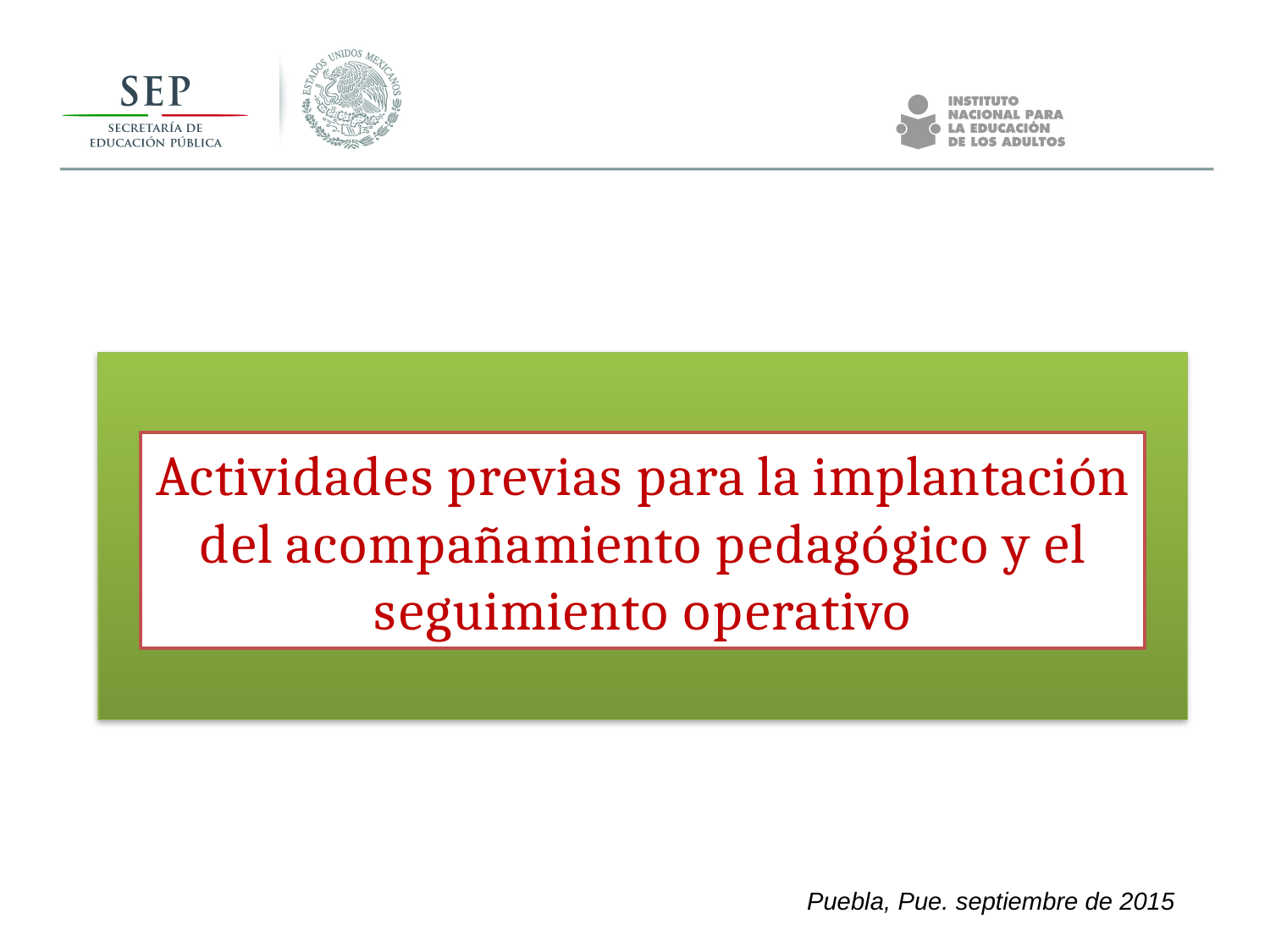

Actividades previas para la implantación del acompañamiento pedagógico y el seguimiento operativo
Puebla, Pue. septiembre de 2015